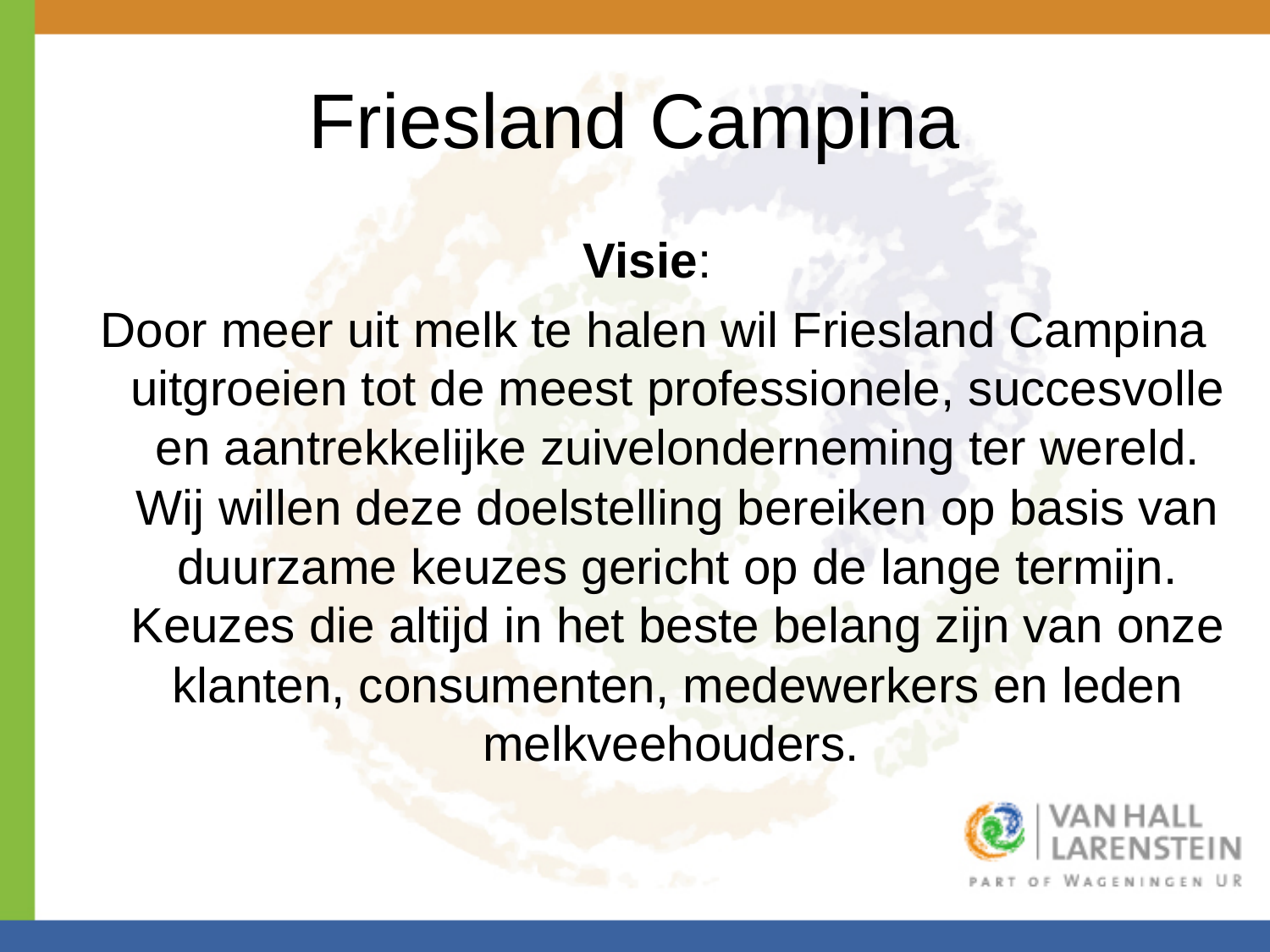

# Friesland Campina
Visie:
Door meer uit melk te halen wil Friesland Campina uitgroeien tot de meest professionele, succesvolle en aantrekkelijke zuivelonderneming ter wereld.
Wij willen deze doelstelling bereiken op basis van duurzame keuzes gericht op de lange termijn. Keuzes die altijd in het beste belang zijn van onze klanten, consumenten, medewerkers en leden melkveehouders.